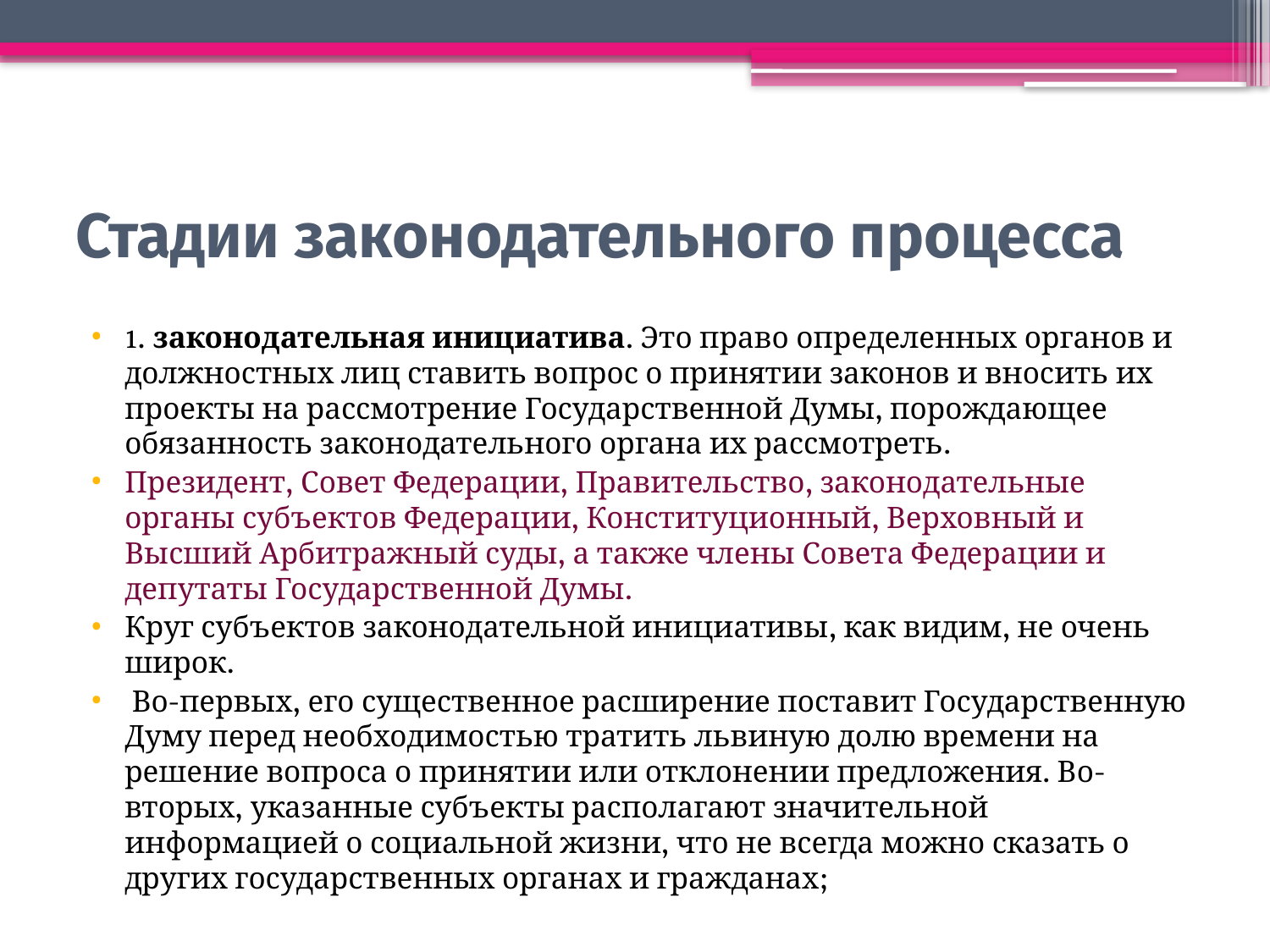

# Стадии законодательного процесса
1. законодательная инициатива. Это право определенных органов и должностных лиц ставить вопрос о принятии законов и вносить их проекты на рассмотрение Государственной Думы, порождающее обязанность законодательного органа их рассмотреть.
Президент, Совет Федерации, Правительство, законодательные органы субъектов Федерации, Конституционный, Верховный и Высший Арбитражный суды, а также члены Совета Федерации и депутаты Государственной Думы.
Круг субъектов законодательной инициативы, как видим, не очень широк.
 Во-первых, его существенное расширение поставит Государственную Думу перед необходимостью тратить львиную долю времени на решение вопроса о принятии или отклонении предложения. Во-вторых, указанные субъекты располагают значительной информацией о социальной жизни, что не всегда можно сказать о других государственных органах и гражданах;